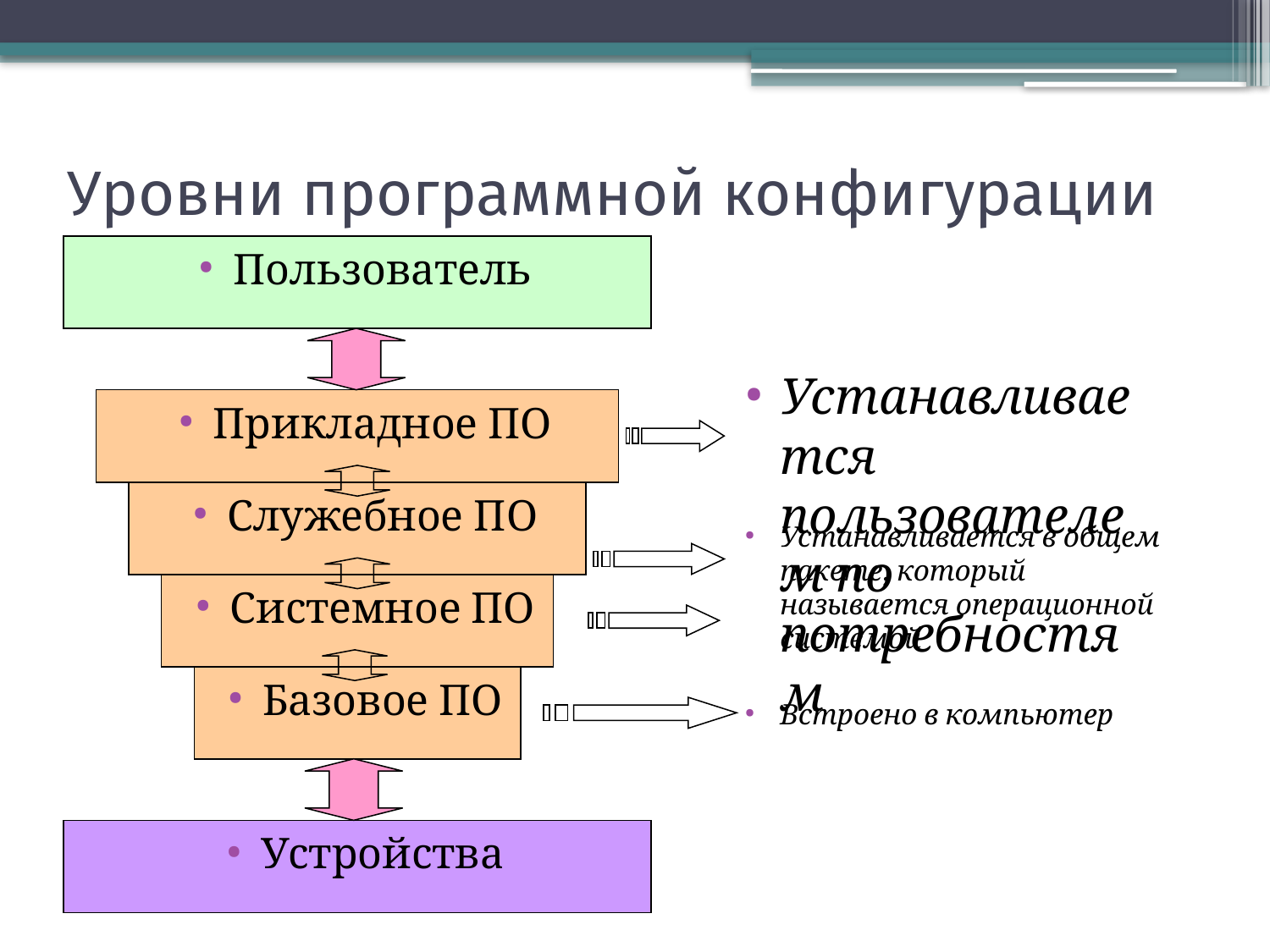

# Уровни программной конфигурации
Пользователь

Устанавливается пользователем по потребностям
Прикладное ПО

Служебное ПО
Устанавливается в общем пакете, который называется операционной системой

Системное ПО

Базовое ПО
Встроено в компьютер

Устройства